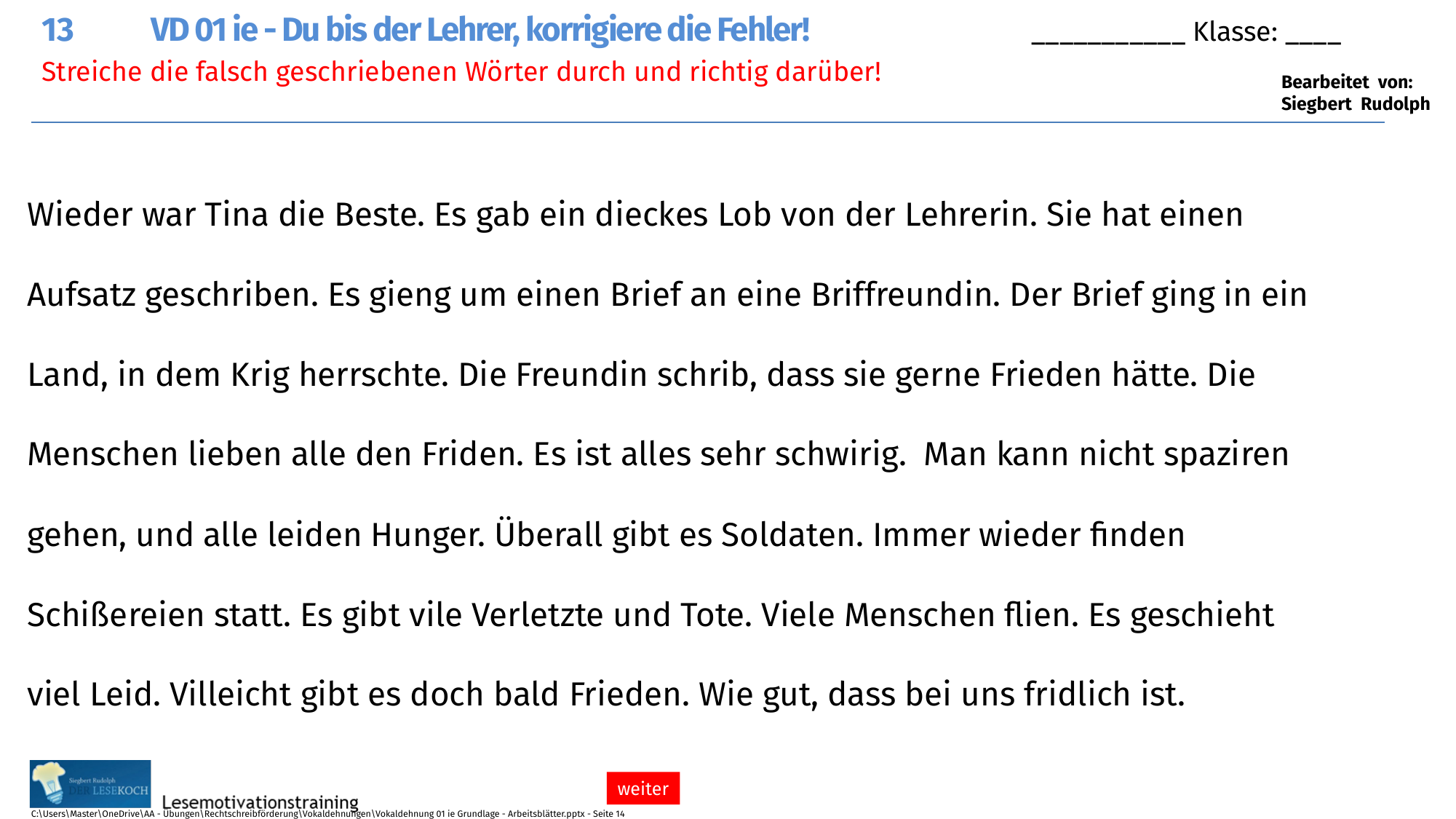

13	VD 01 ie - Du bis der Lehrer, korrigiere die Fehler!		 ___________ Klasse: ____
Streiche die falsch geschriebenen Wörter durch und richtig darüber!
Wieder war Tina die Beste. Es gab ein dieckes Lob von der Lehrerin. Sie hat einen Aufsatz geschriben. Es gieng um einen Brief an eine Briffreundin. Der Brief ging in ein Land, in dem Krig herrschte. Die Freundin schrib, dass sie gerne Frieden hätte. Die Menschen lieben alle den Friden. Es ist alles sehr schwirig.  Man kann nicht spaziren gehen, und alle leiden Hunger. Überall gibt es Soldaten. Immer wieder finden Schißereien statt. Es gibt vile Verletzte und Tote. Viele Menschen flien. Es geschieht viel Leid. Villeicht gibt es doch bald Frieden. Wie gut, dass bei uns fridlich ist.

weiter
C:\Users\Master\OneDrive\AA - Übungen\Rechtschreibförderung\Vokaldehnungen\Vokaldehnung 01 ie Grundlage - Arbeitsblätter.pptx - Seite 14